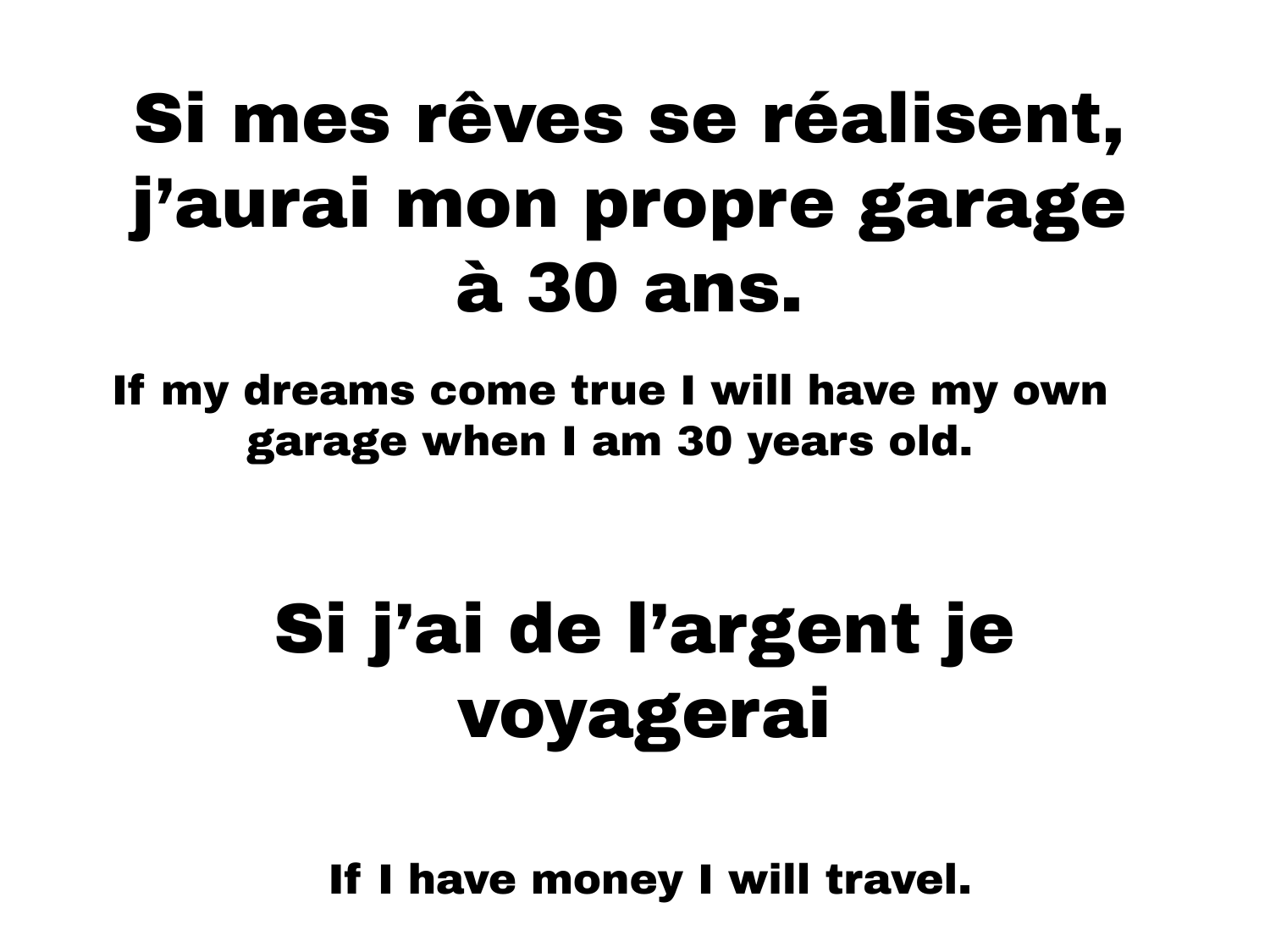

Si mes rêves se réalisent, j’aurai mon propre garage à 30 ans.
If my dreams come true I will have my own garage when I am 30 years old.
Si j’ai de l’argent je voyagerai
If I have money I will travel.